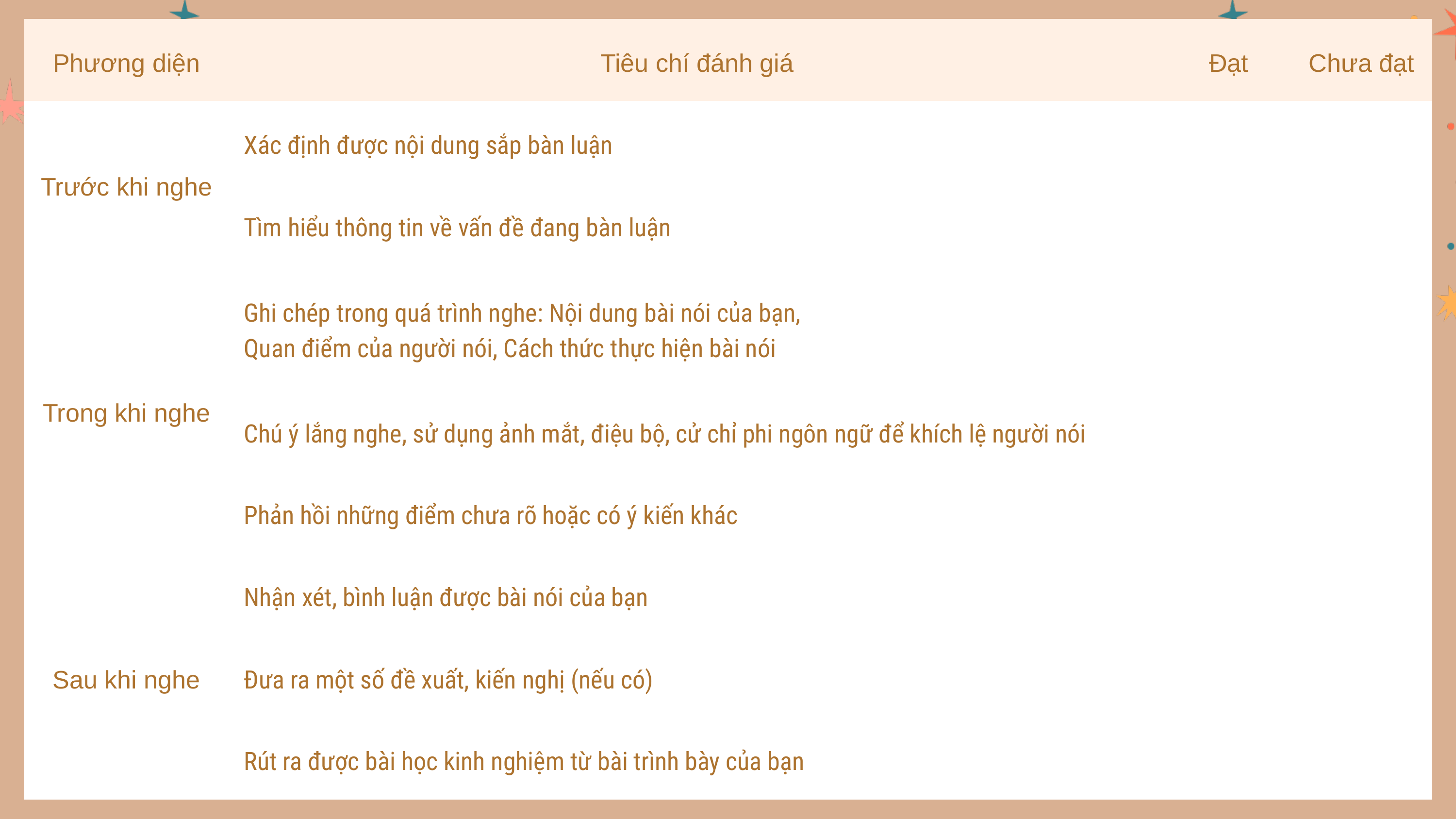

| Phương diện | Tiêu chí đánh giá | Đạt | Chưa đạt |
| --- | --- | --- | --- |
| Trước khi nghe | Xác định được nội dung sắp bàn luận |  |  |
| Trước khi nghe | Tìm hiểu thông tin về vấn đề đang bàn luận |  |  |
| Trong khi nghe | Ghi chép trong quá trình nghe: Nội dung bài nói của bạn, Quan điểm của người nói, Cách thức thực hiện bài nói |  |  |
| Trong khi nghe | Chú ý lắng nghe, sử dụng ảnh mắt, điệu bộ, cử chỉ phi ngôn ngữ để khích lệ người nói |  |  |
| Trong khi nghe | Phản hồi những điểm chưa rõ hoặc có ý kiến khác |  |  |
| Sau khi nghe | Nhận xét, bình luận được bài nói của bạn |  |  |
| Sau khi nghe | Đưa ra một số đề xuất, kiến nghị (nếu có) |  |  |
| Sau khi nghe | Rút ra được bài học kinh nghiệm từ bài trình bày của bạn |  |  |